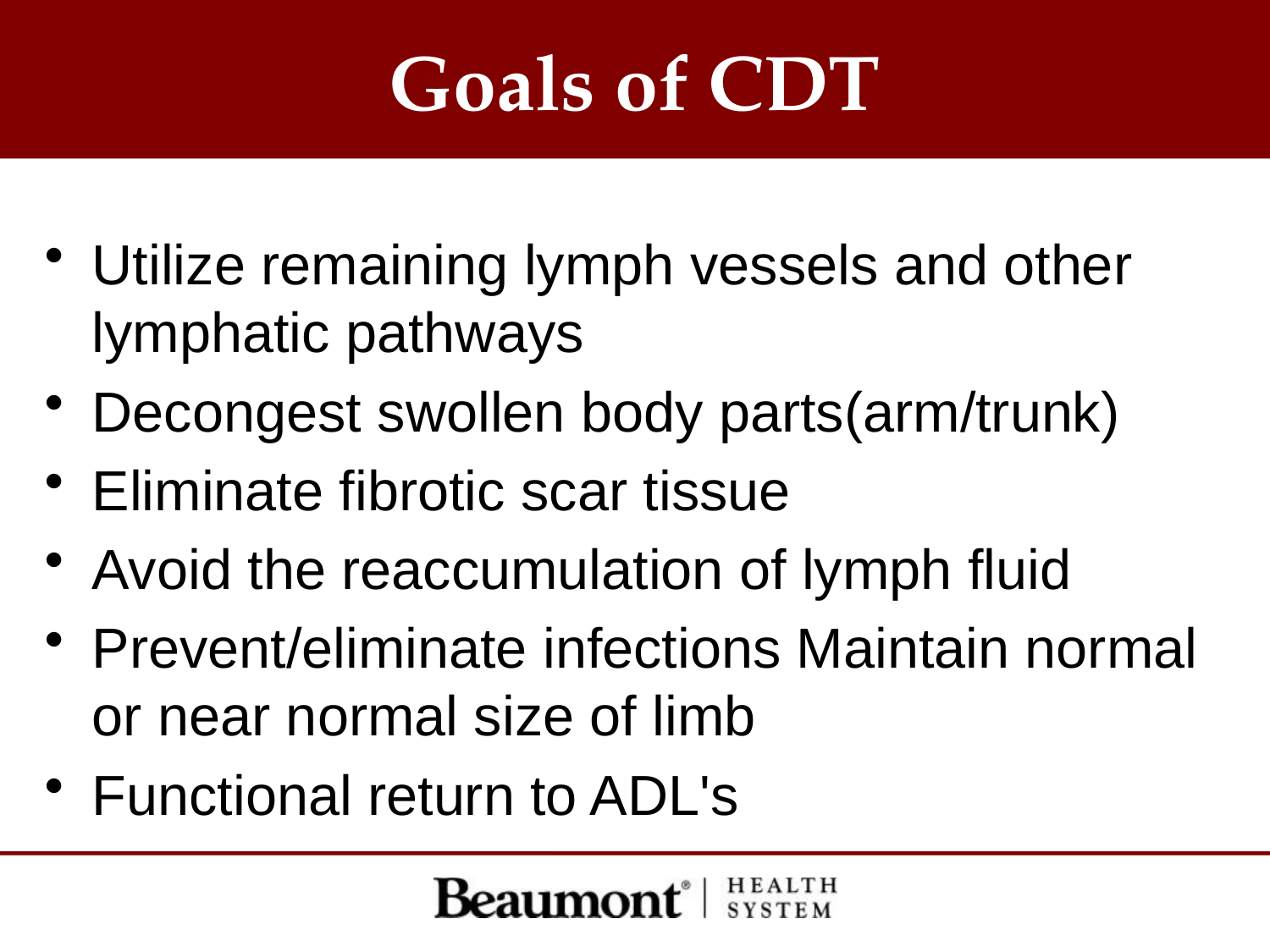

# Goals of CDT
Utilize remaining lymph vessels and other lymphatic pathways
Decongest swollen body parts(arm/trunk)
Eliminate fibrotic scar tissue
Avoid the reaccumulation of lymph fluid
Prevent/eliminate infections Maintain normal or near normal size of limb
Functional return to ADL's